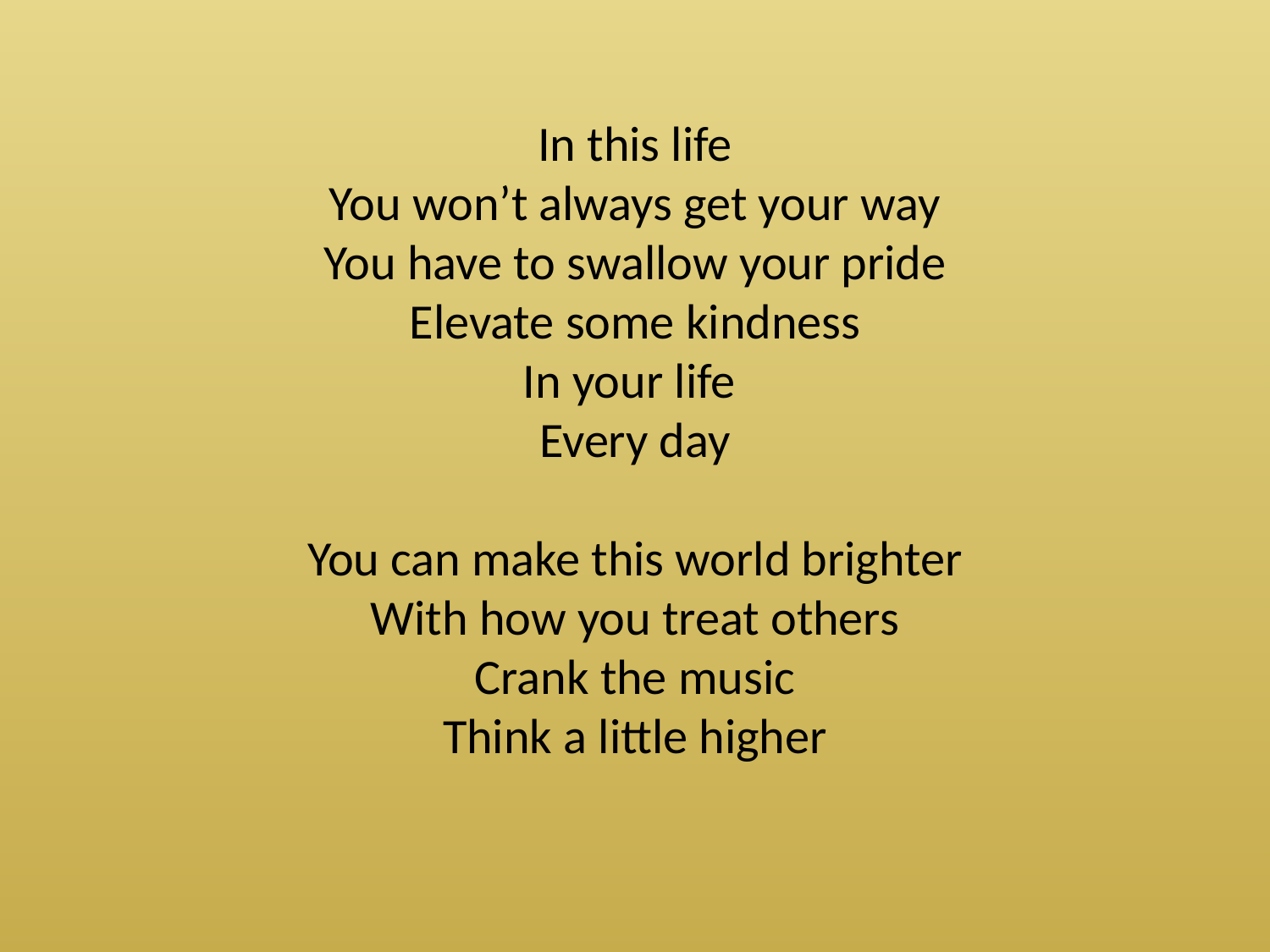

In this life
You won’t always get your way
You have to swallow your pride
Elevate some kindness
In your life
Every day

You can make this world brighter
With how you treat others
Crank the music
Think a little higher